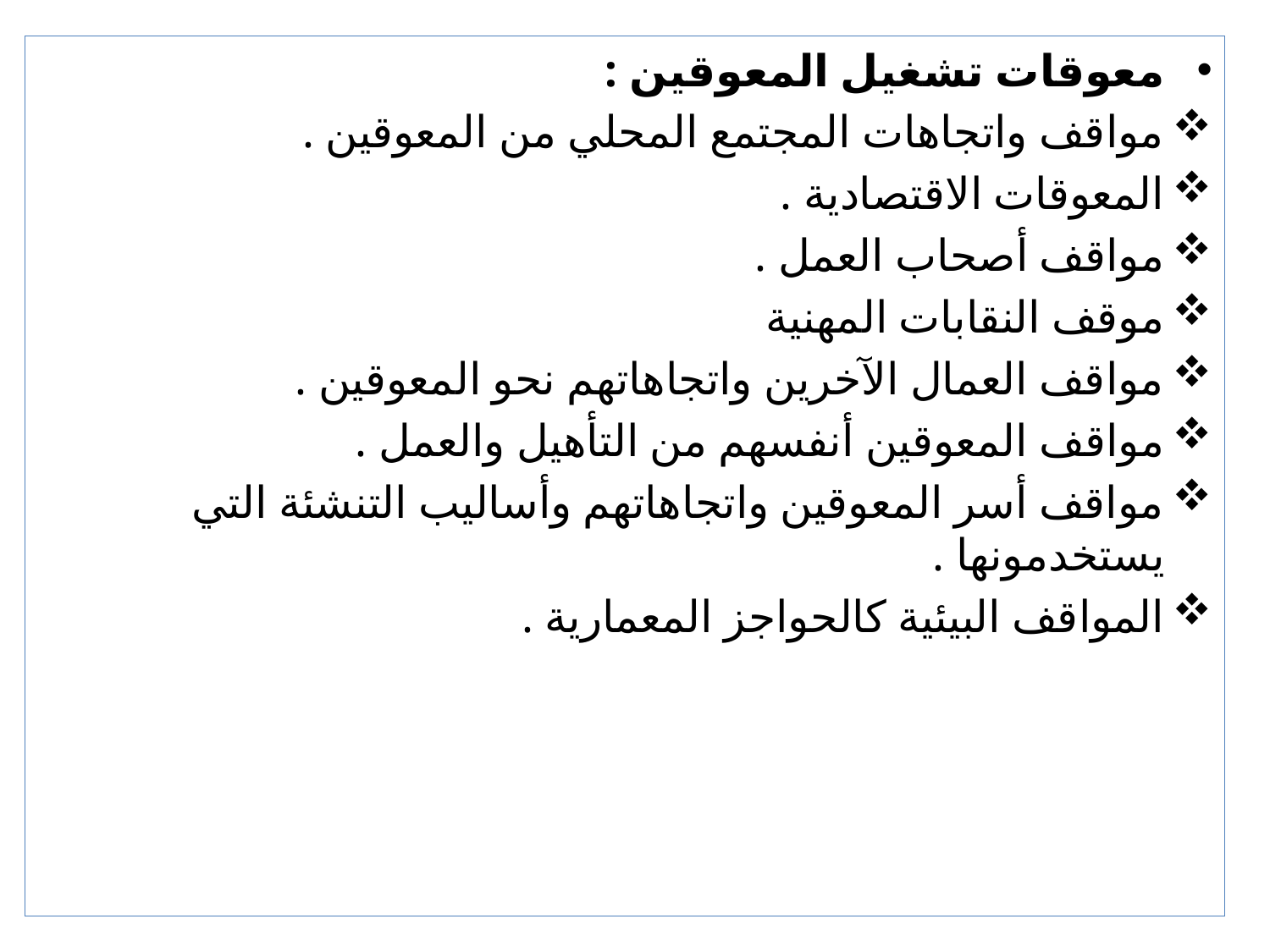

معوقات تشغيل المعوقين :
مواقف واتجاهات المجتمع المحلي من المعوقين .
المعوقات الاقتصادية .
مواقف أصحاب العمل .
موقف النقابات المهنية
مواقف العمال الآخرين واتجاهاتهم نحو المعوقين .
مواقف المعوقين أنفسهم من التأهيل والعمل .
مواقف أسر المعوقين واتجاهاتهم وأساليب التنشئة التي يستخدمونها .
المواقف البيئية كالحواجز المعمارية .